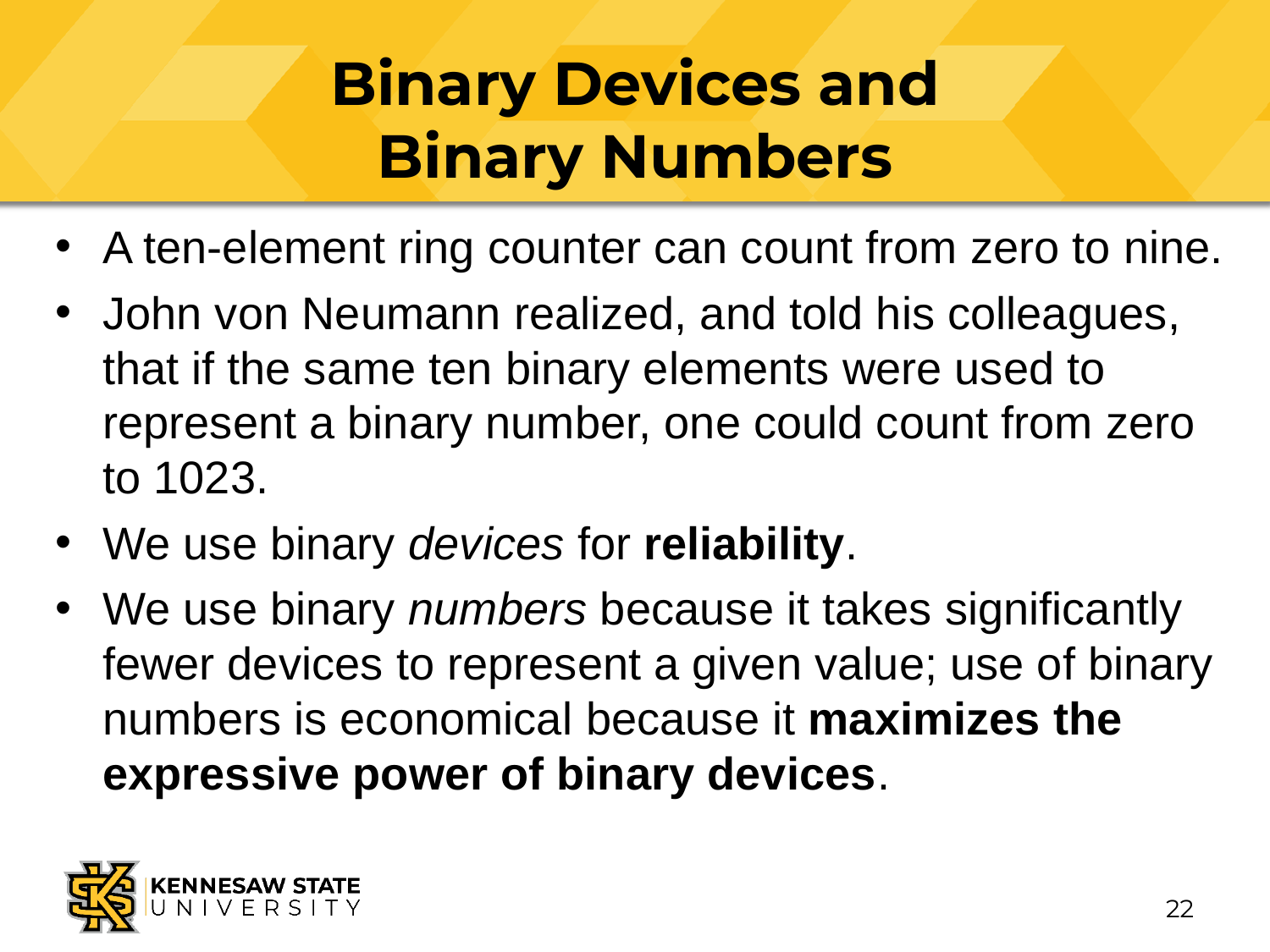

# Binary Devices and Binary Numbers
A ten-element ring counter can count from zero to nine.
John von Neumann realized, and told his colleagues, that if the same ten binary elements were used to represent a binary number, one could count from zero to 1023.
We use binary devices for reliability.
We use binary numbers because it takes significantly fewer devices to represent a given value; use of binary numbers is economical because it maximizes the expressive power of binary devices.
22